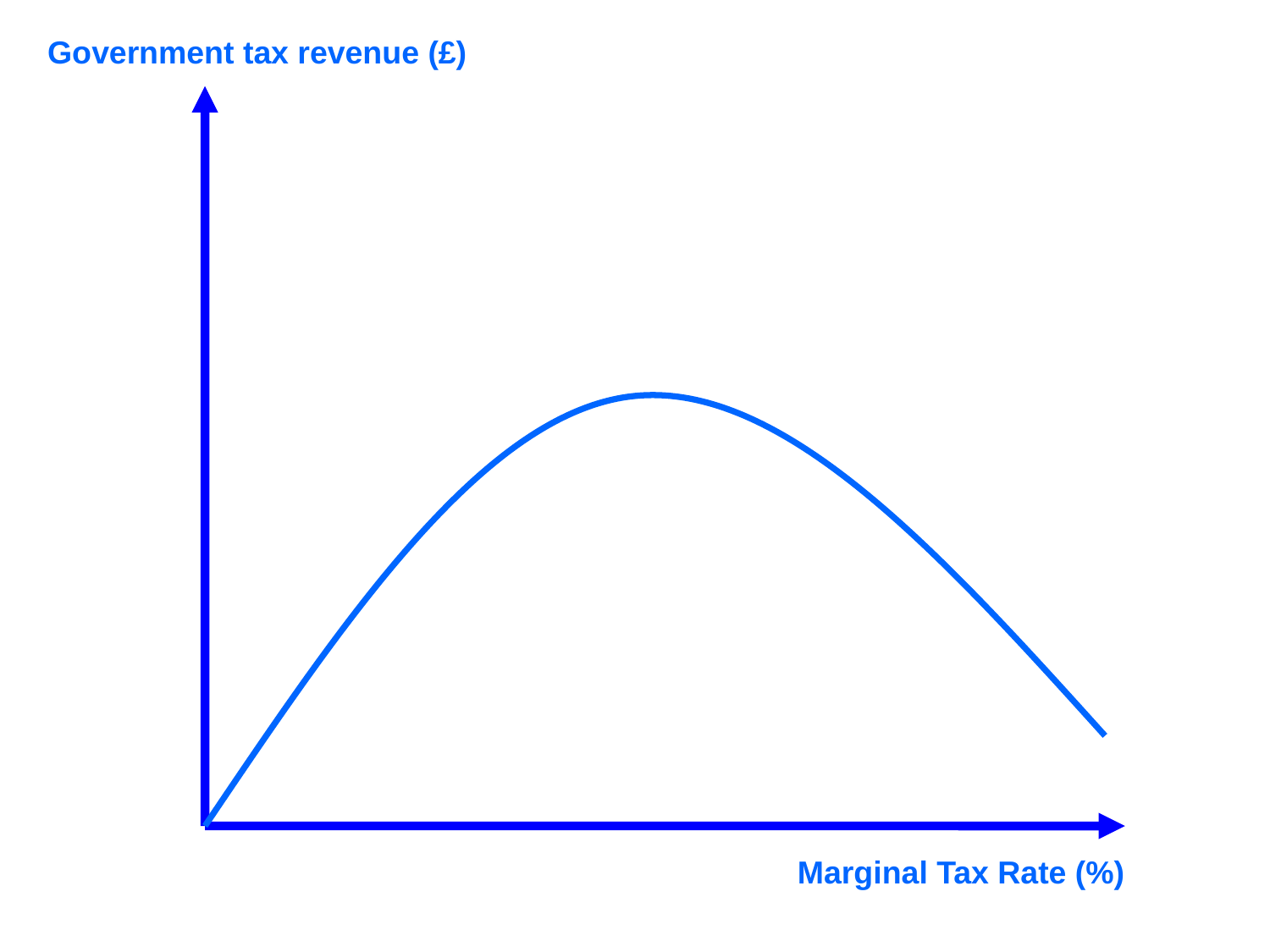

Government tax revenue (£)

Marginal Tax Rate (%)